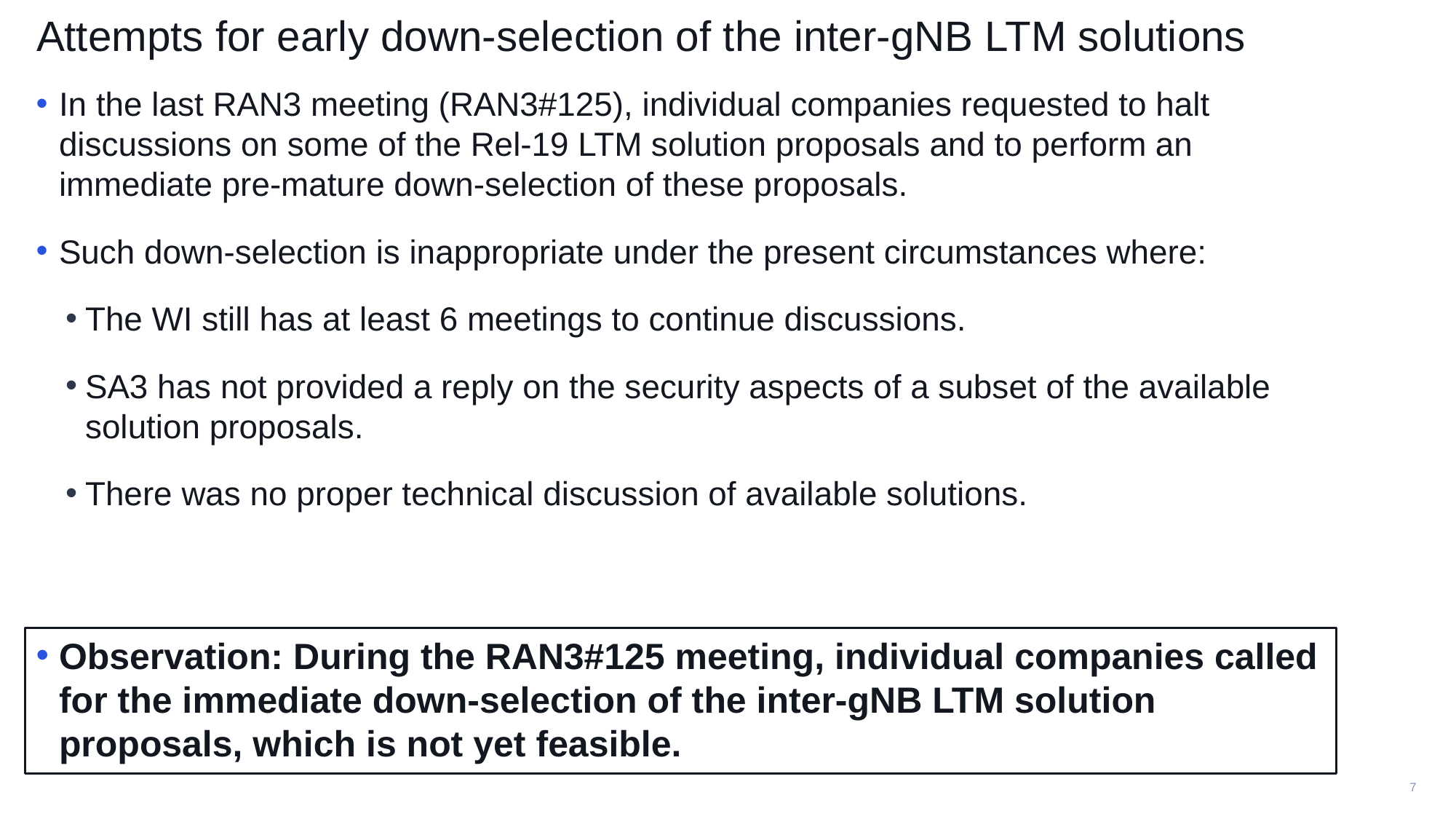

Attempts for early down-selection of the inter-gNB LTM solutions
In the last RAN3 meeting (RAN3#125), individual companies requested to halt discussions on some of the Rel-19 LTM solution proposals and to perform an immediate pre-mature down-selection of these proposals.
Such down-selection is inappropriate under the present circumstances where:
The WI still has at least 6 meetings to continue discussions.
SA3 has not provided a reply on the security aspects of a subset of the available solution proposals.
There was no proper technical discussion of available solutions.
Observation: During the RAN3#125 meeting, individual companies called for the immediate down-selection of the inter-gNB LTM solution proposals, which is not yet feasible.